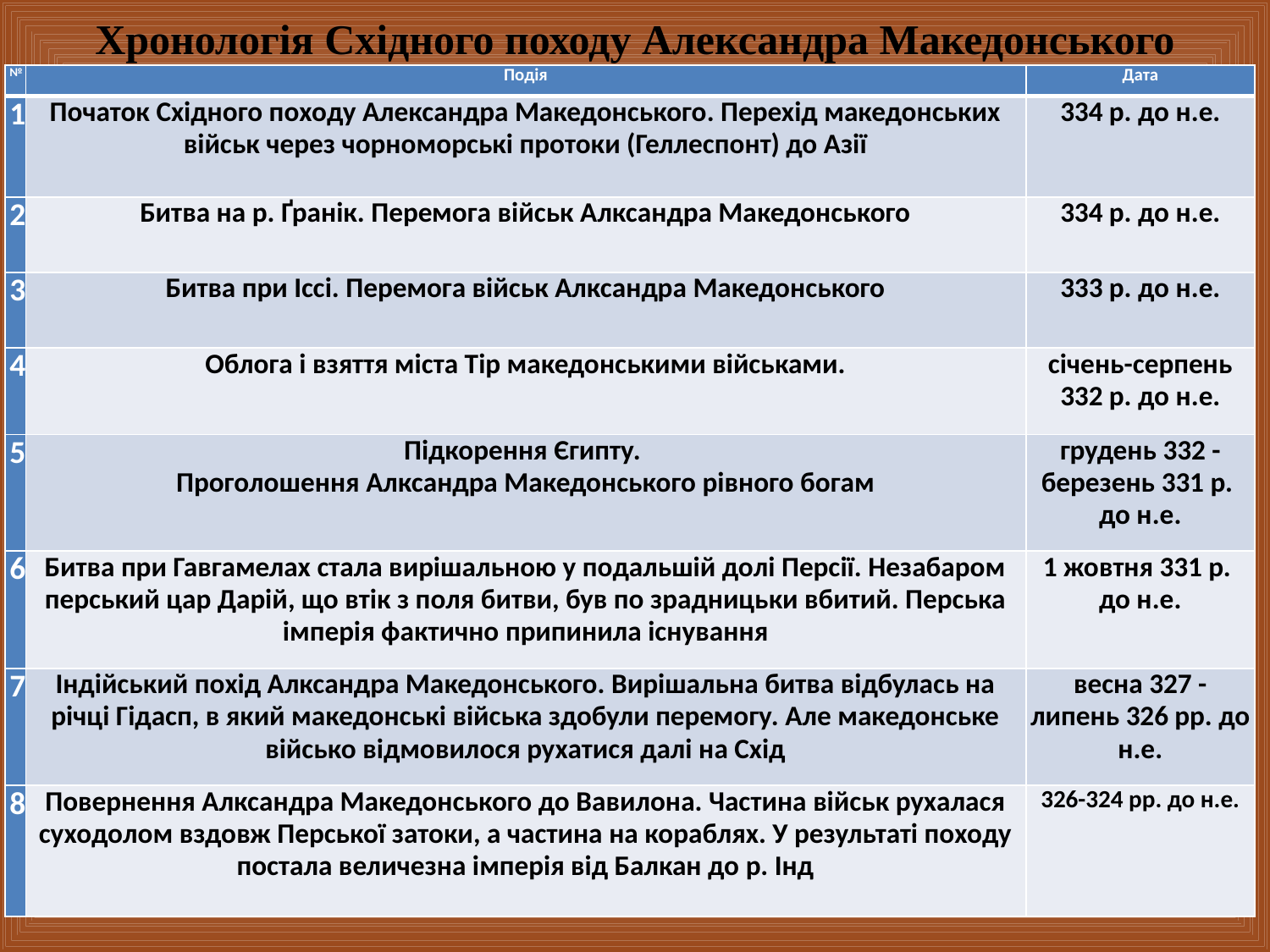

Хронологія Східного походу Александра Македонського
| № | Подія | Дата |
| --- | --- | --- |
| 1 | Початок Східного походу Александра Македонського. Перехід македонських військ через чорноморські протоки (Геллеспонт) до Азії | 334 р. до н.е. |
| 2 | Битва на р. Ґранік. Перемога військ Алксандра Македонського | 334 р. до н.е. |
| 3 | Битва при Іссі. Перемога військ Алксандра Македонського | 333 р. до н.е. |
| 4 | Облога і взяття міста Тір македонськими військами. | січень-серпень 332 р. до н.е. |
| 5 | Підкорення Єгипту. Проголошення Алксандра Македонського рівного богам | грудень 332 - березень 331 р. до н.е. |
| 6 | Битва при Гавгамелах стала вирішальною у подальшій долі Персії. Незабаром перський цар Дарій, що втік з поля битви, був по зрадницьки вбитий. Перська імперія фактично припинила існування | 1 жовтня 331 р. до н.е. |
| 7 | Індійський похід Алксандра Македонського. Вирішальна битва відбулась на річці Гідасп, в який македонські війська здобули перемогу. Але македонське військо відмовилося рухатися далі на Схід | весна 327 - липень 326 рр. до н.е. |
| 8 | Повернення Алксандра Македонського до Вавилона. Частина військ рухалася суходолом вздовж Перської затоки, а частина на кораблях. У результаті походу постала величезна імперія від Балкан до р. Інд | 326-324 рр. до н.е. |